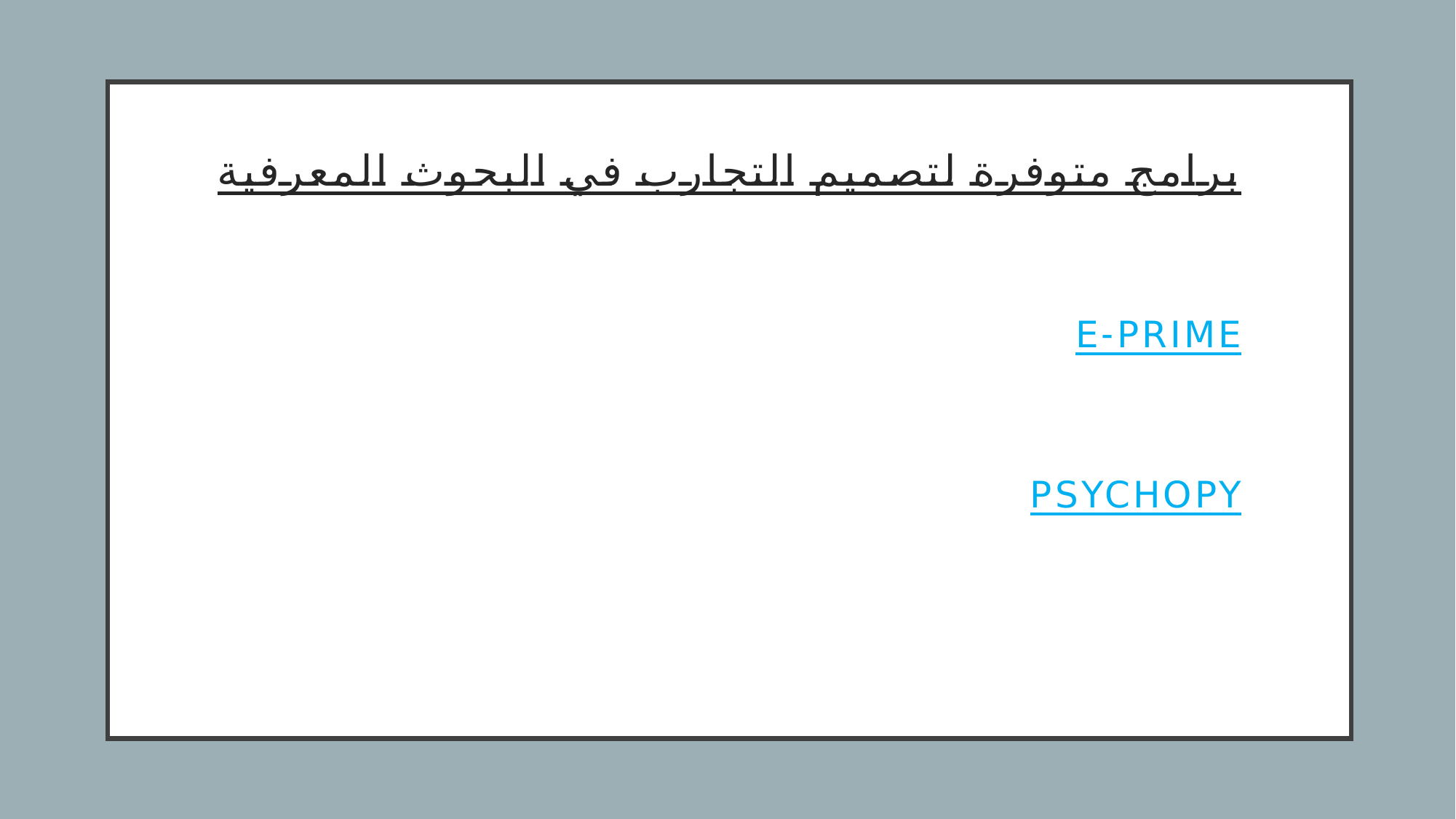

# برامج متوفرة لتصميم التجارب في البحوث المعرفية e-prime psychopy